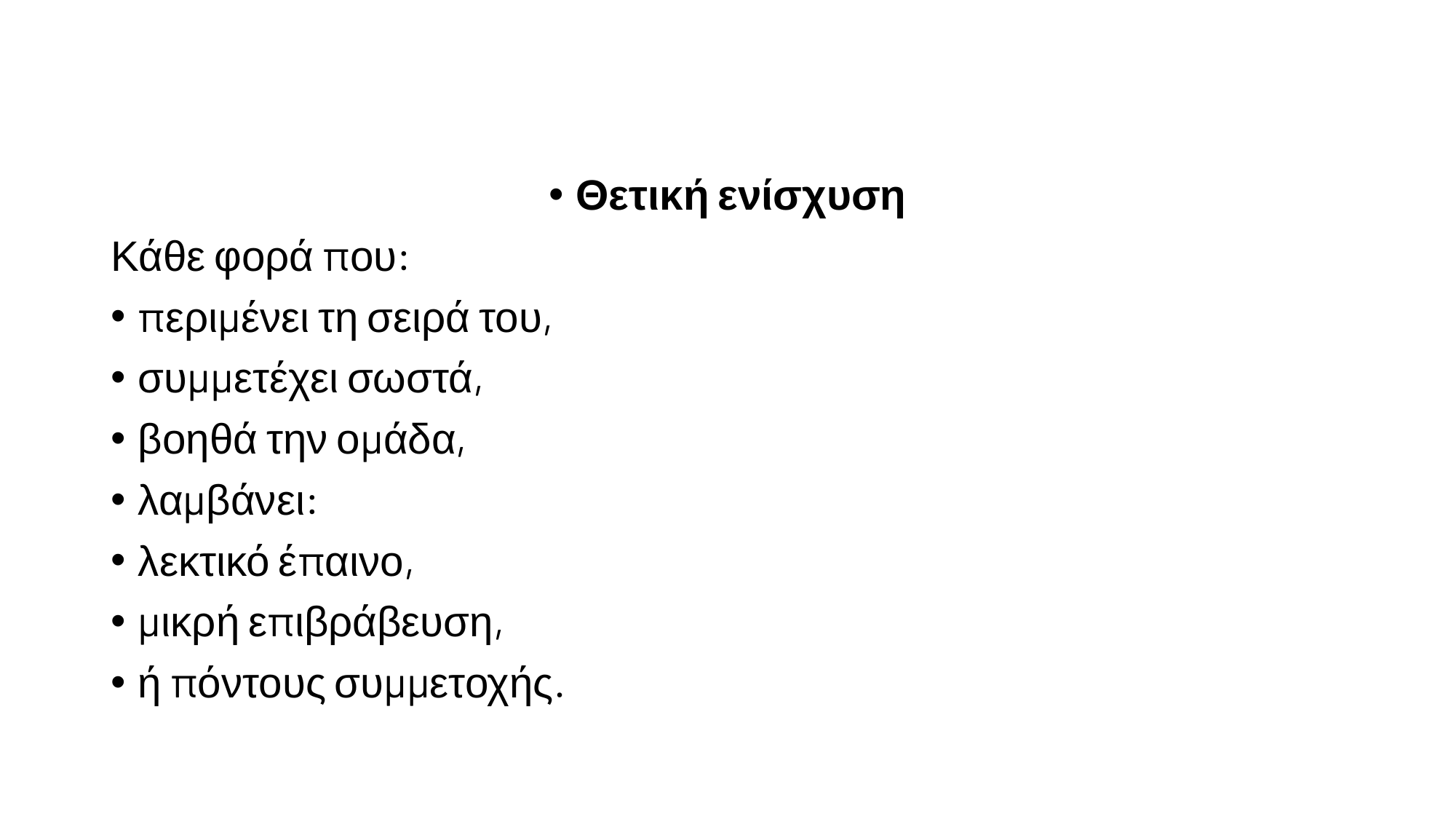

Θετική ενίσχυση
Κάθε φορά που:
περιμένει τη σειρά του,
συμμετέχει σωστά,
βοηθά την ομάδα,
λαμβάνει:
λεκτικό έπαινο,
μικρή επιβράβευση,
ή πόντους συμμετοχής.